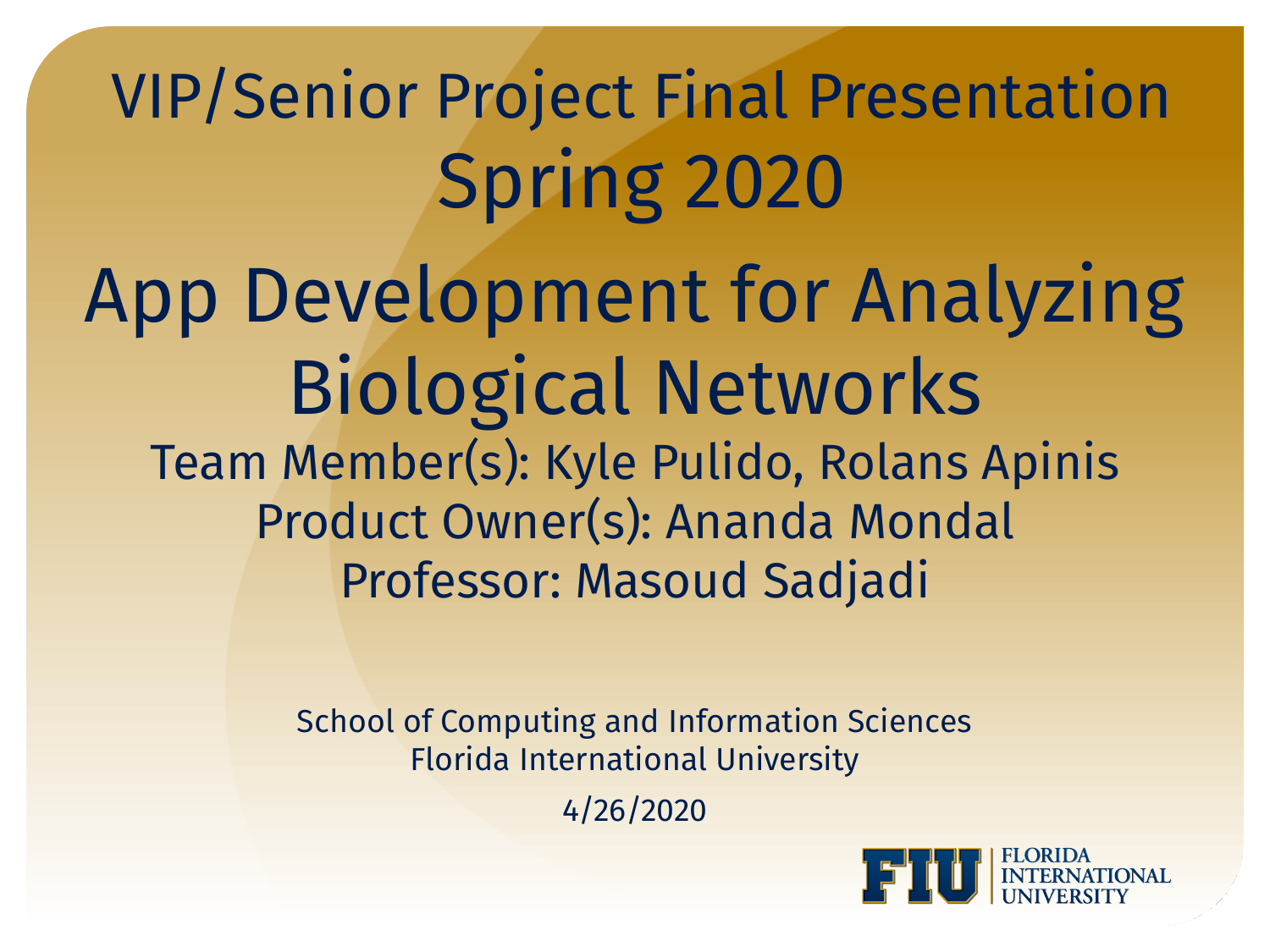

VIP/Senior Project Final Presentation
Spring 2020

# App Development for Analyzing Biological Networks Team Member(s): Kyle Pulido, Rolans Apinis Product Owner(s): Ananda Mondal Professor: Masoud Sadjadi School of Computing and Information Sciences Florida International University
4/26/2020